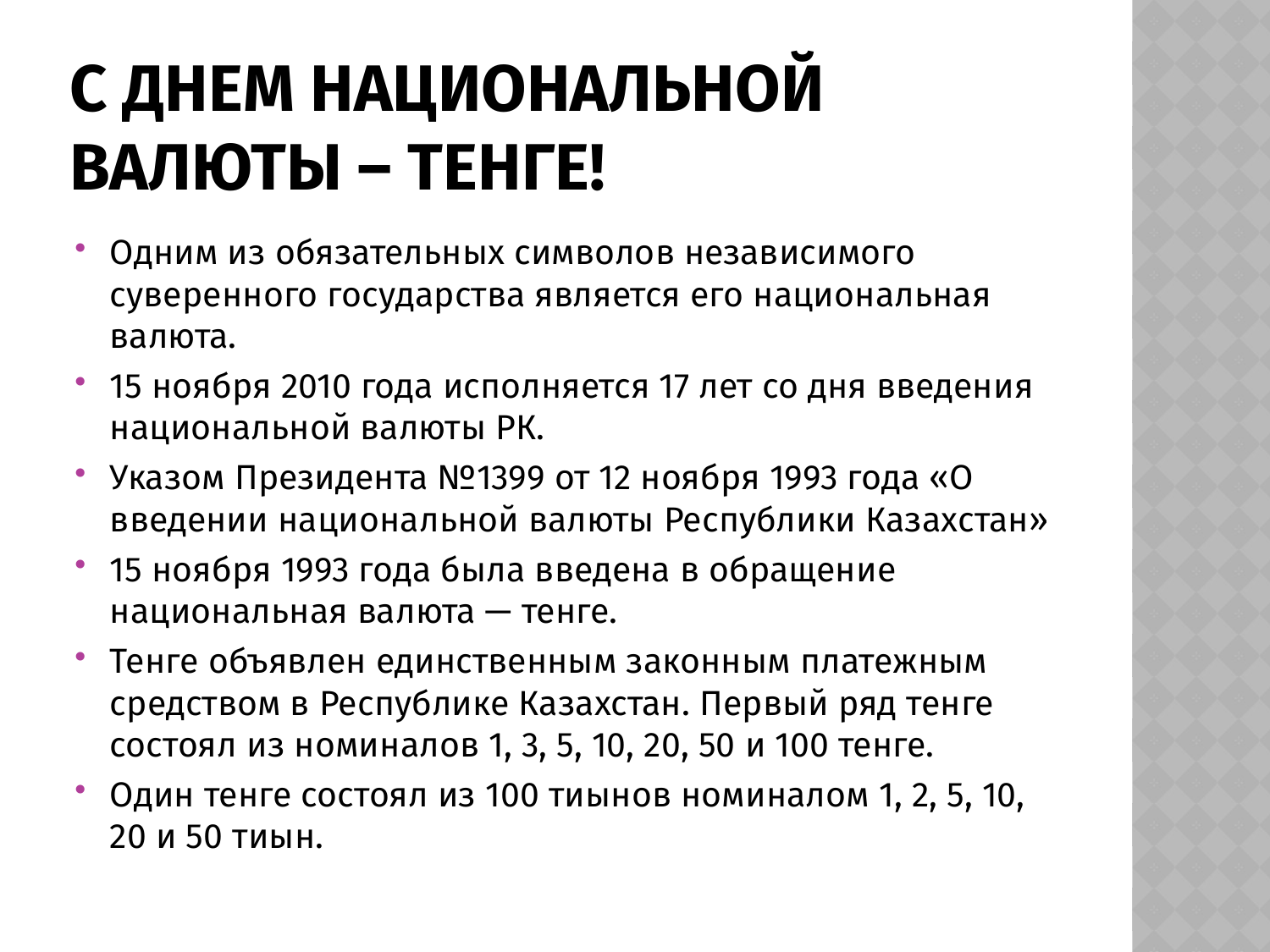

# С Днем национальной валюты – тенге!
Одним из обязательных символов независимого суверенного государства является его национальная валюта.
15 ноября 2010 года исполняется 17 лет со дня введения национальной валюты РК.
Указом Президента №1399 от 12 ноября 1993 года «О введении национальной валюты Республики Казахстан»
15 ноября 1993 года была введена в обращение национальная валюта — тенге.
Тенге объявлен единственным законным платежным средством в Республике Казахстан. Первый ряд тенге состоял из номиналов 1, 3, 5, 10, 20, 50 и 100 тенге.
Один тенге состоял из 100 тиынов номиналом 1, 2, 5, 10, 20 и 50 тиын.